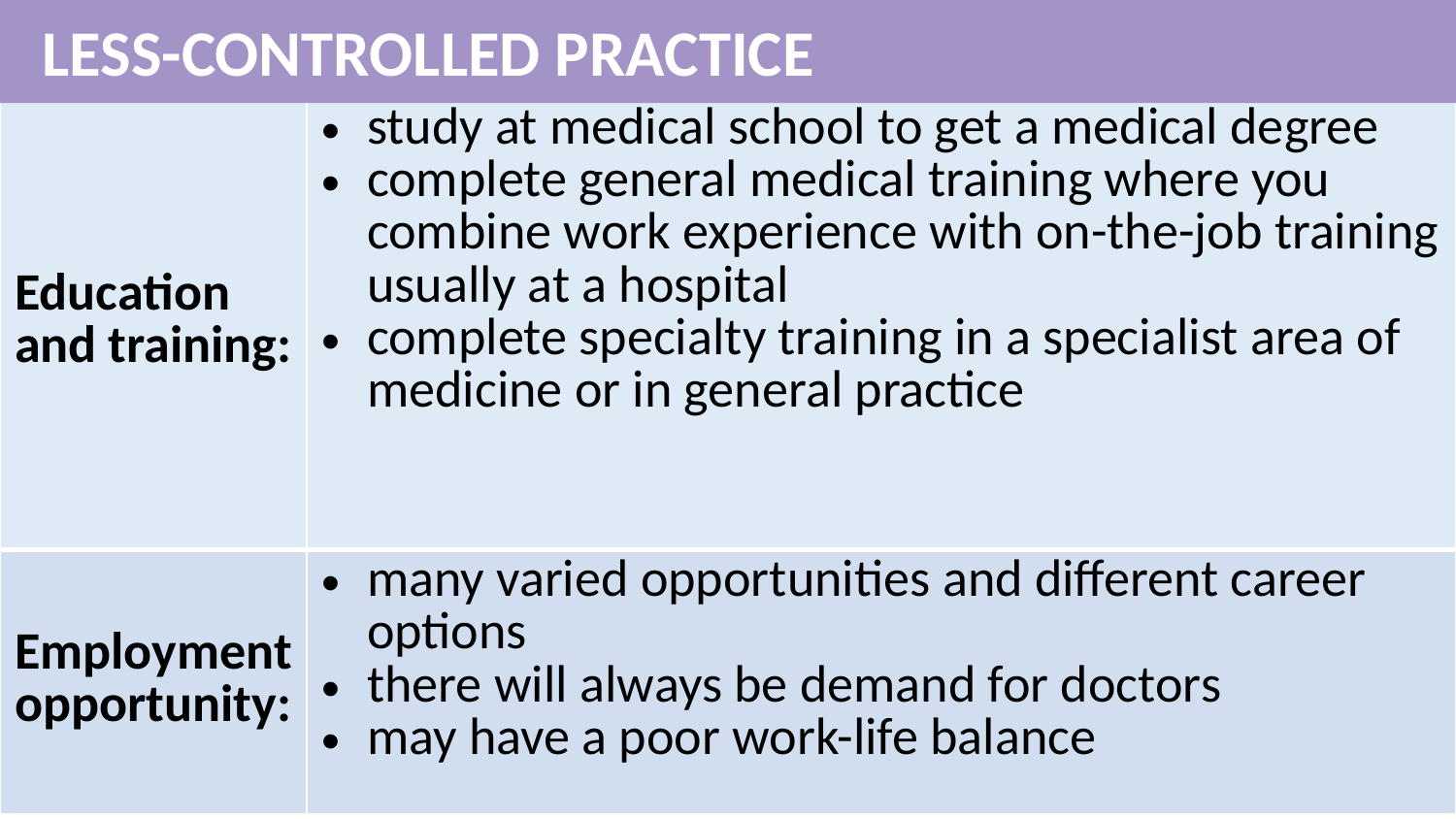

Less-controlled Practice
| Education and training: | study at medical school to get a medical degree  complete general medical training where you combine work experience with on-the-job training usually at a hospital  complete specialty training in a specialist area of medicine or in general practice |
| --- | --- |
| Employment opportunity: | many varied opportunities and different career options there will always be demand for doctors  may have a poor work-life balance |